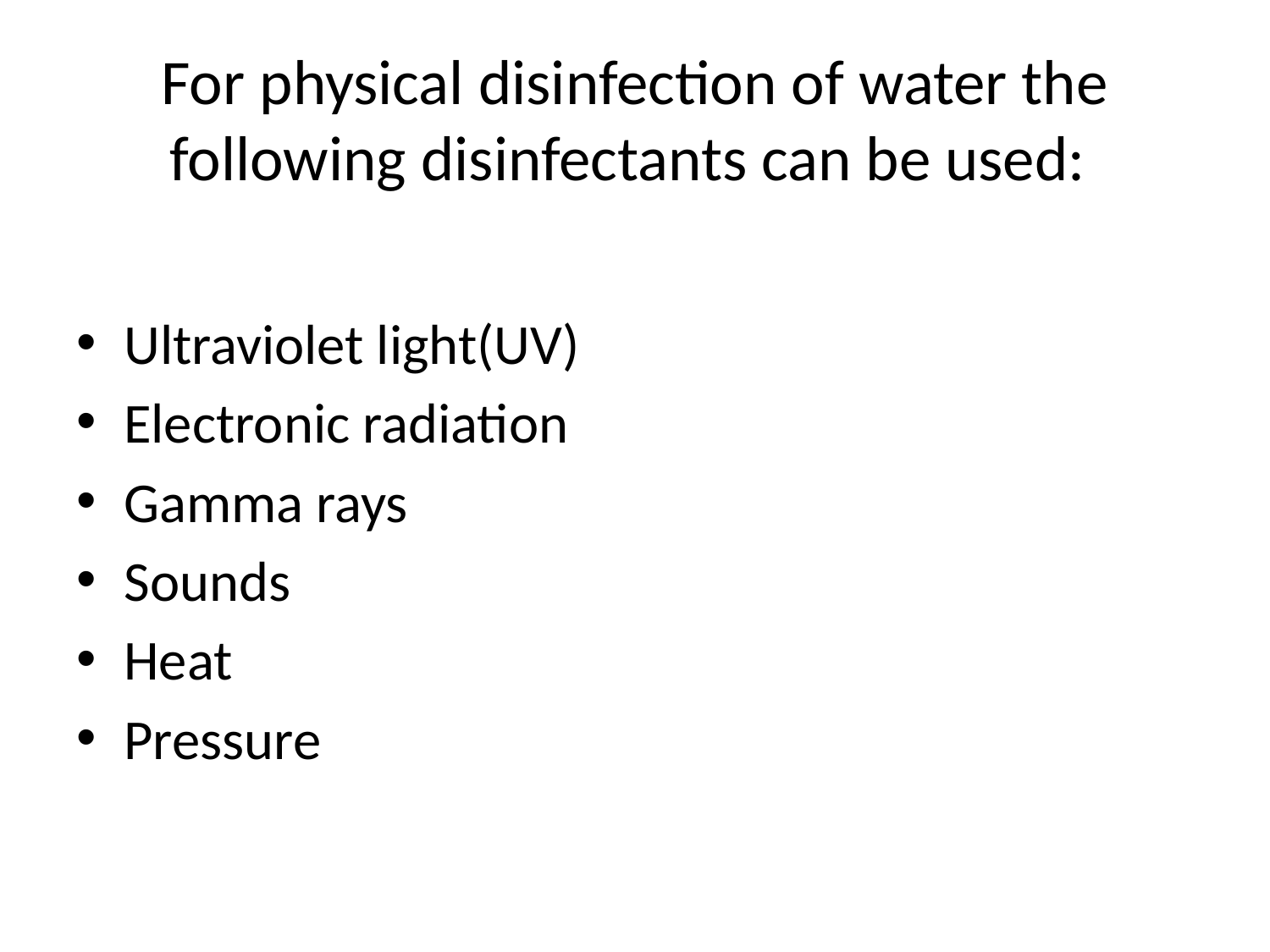

# For physical disinfection of water the following disinfectants can be used:

Ultraviolet light(UV)
Electronic radiation
Gamma rays
Sounds
Heat
Pressure